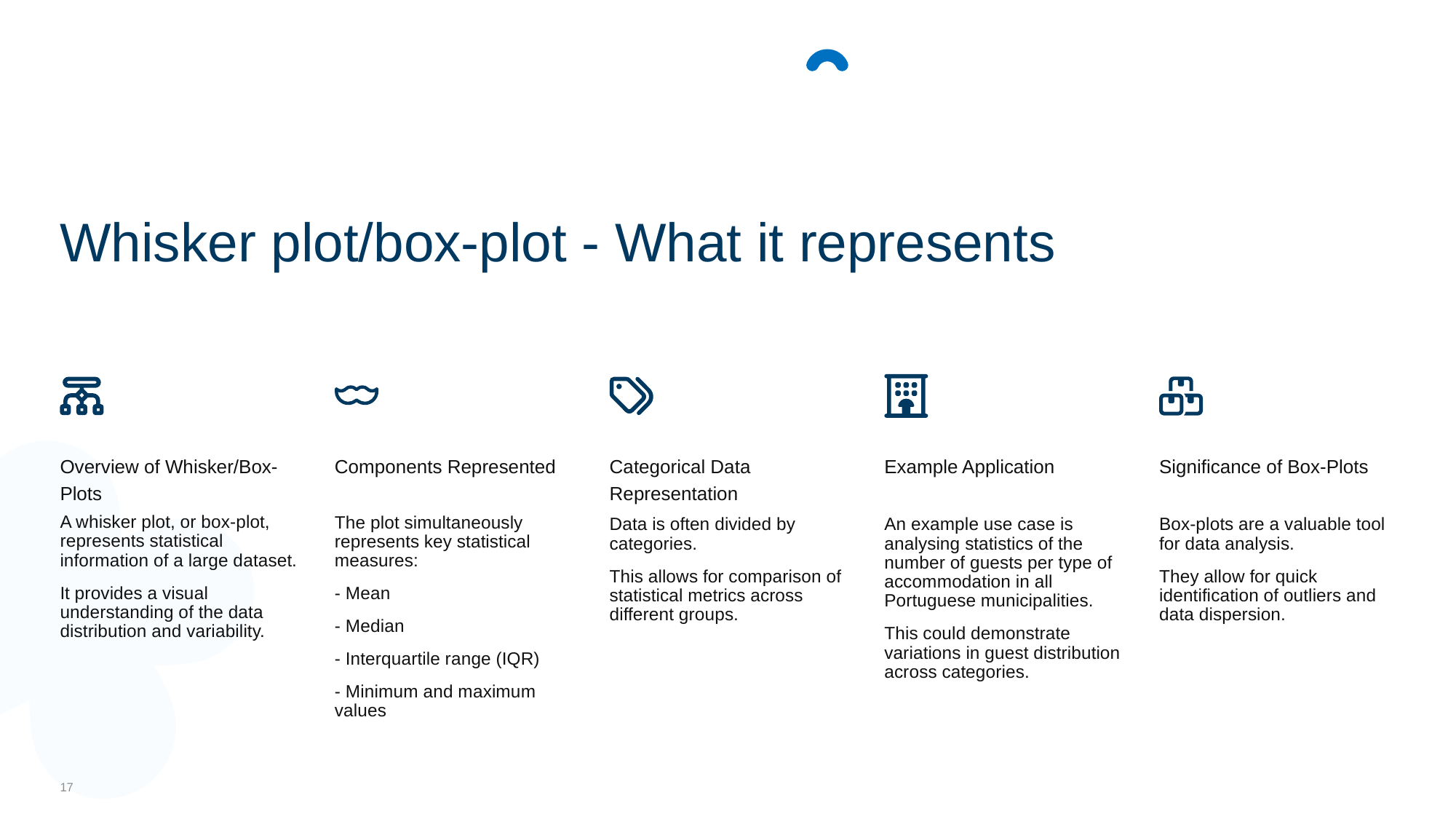

Whisker plot/box-plot - What it represents

Components Represented
Categorical Data Representation
Example Application
Significance of Box-Plots
Overview of Whisker/Box-Plots
A whisker plot, or box-plot, represents statistical information of a large dataset.
It provides a visual understanding of the data distribution and variability.
The plot simultaneously represents key statistical measures:
- Mean
- Median
- Interquartile range (IQR)
- Minimum and maximum values
Data is often divided by categories.
This allows for comparison of statistical metrics across different groups.
An example use case is analysing statistics of the number of guests per type of accommodation in all Portuguese municipalities.
This could demonstrate variations in guest distribution across categories.
Box-plots are a valuable tool for data analysis.
They allow for quick identification of outliers and data dispersion.
17